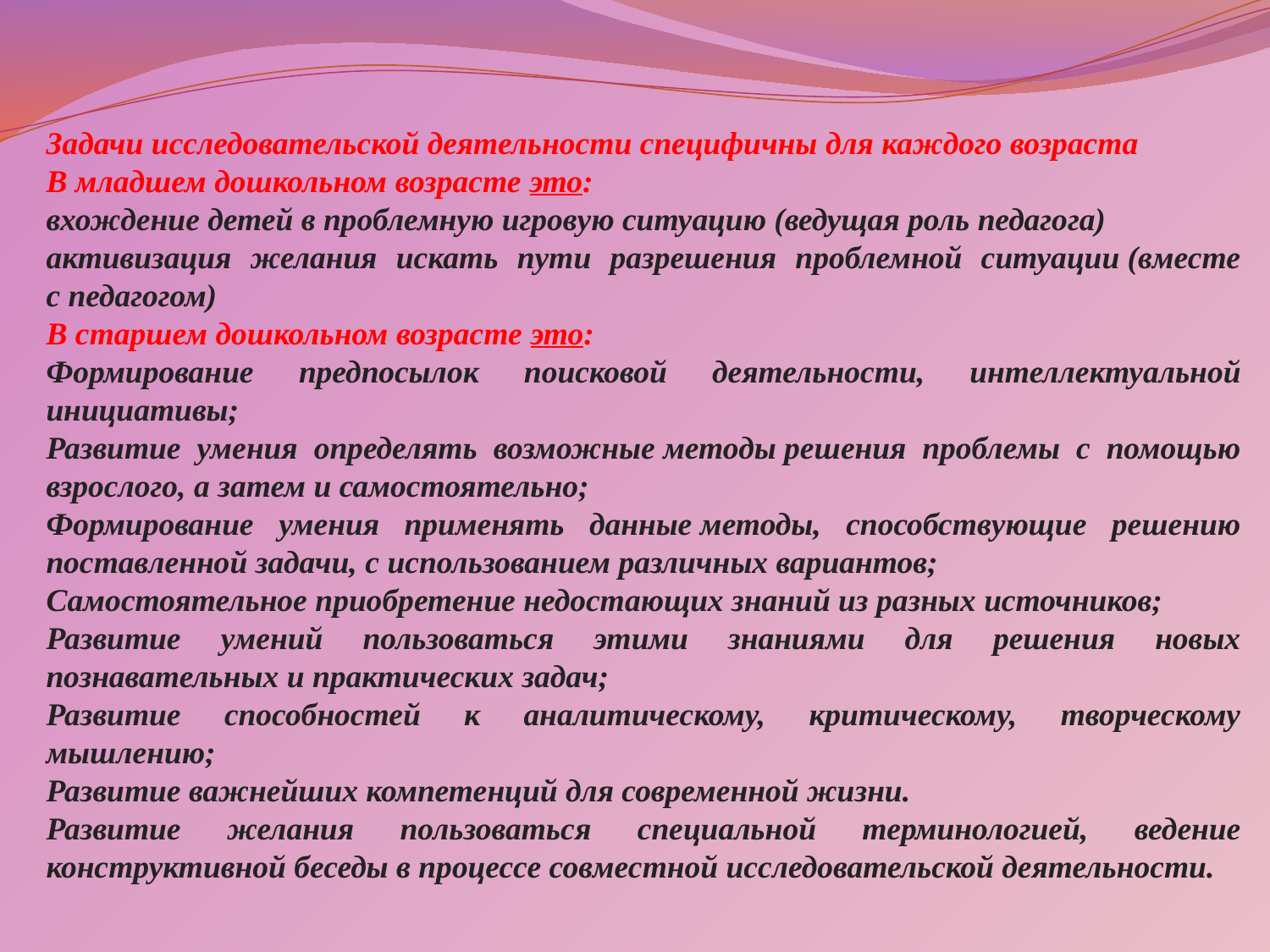

Задачи исследовательской деятельности специфичны для каждого возраста
В младшем дошкольном возрасте это:
вхождение детей в проблемную игровую ситуацию (ведущая роль педагога)
активизация желания искать пути разрешения проблемной ситуации (вместе с педагогом)
В старшем дошкольном возрасте это:
Формирование предпосылок поисковой деятельности, интеллектуальной инициативы;
Развитие умения определять возможные методы решения проблемы с помощью взрослого, а затем и самостоятельно;
Формирование умения применять данные методы, способствующие решению поставленной задачи, с использованием различных вариантов;
Самостоятельное приобретение недостающих знаний из разных источников;
Развитие умений пользоваться этими знаниями для решения новых познавательных и практических задач;
Развитие способностей к аналитическому, критическому, творческому мышлению;
Развитие важнейших компетенций для современной жизни.
Развитие желания пользоваться специальной терминологией, ведение конструктивной беседы в процессе совместной исследовательской деятельности.